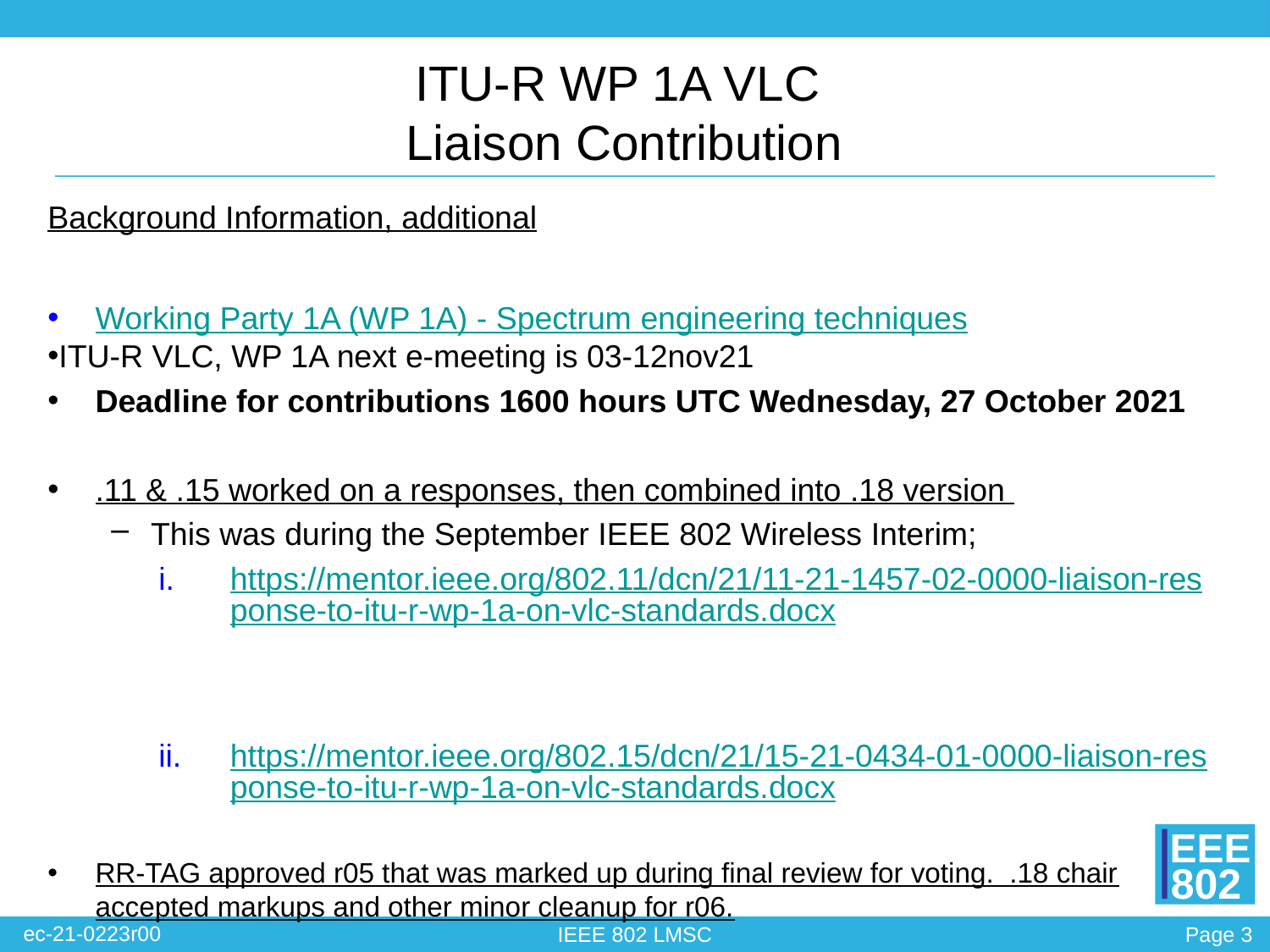

# ITU-R WP 1A VLC Liaison Contribution
Background Information, additional

Working Party 1A (WP 1A) - Spectrum engineering techniques
ITU-R VLC, WP 1A next e-meeting is 03-12nov21
Deadline for contributions 1600 hours UTC Wednesday, 27 October 2021

.11 & .15 worked on a responses, then combined into .18 version
This was during the September IEEE 802 Wireless Interim;
https://mentor.ieee.org/802.11/dcn/21/11-21-1457-02-0000-liaison-response-to-itu-r-wp-1a-on-vlc-standards.docx

https://mentor.ieee.org/802.15/dcn/21/15-21-0434-01-0000-liaison-response-to-itu-r-wp-1a-on-vlc-standards.docx

RR-TAG approved r05 that was marked up during final review for voting.  .18 chair accepted markups and other minor cleanup for r06.